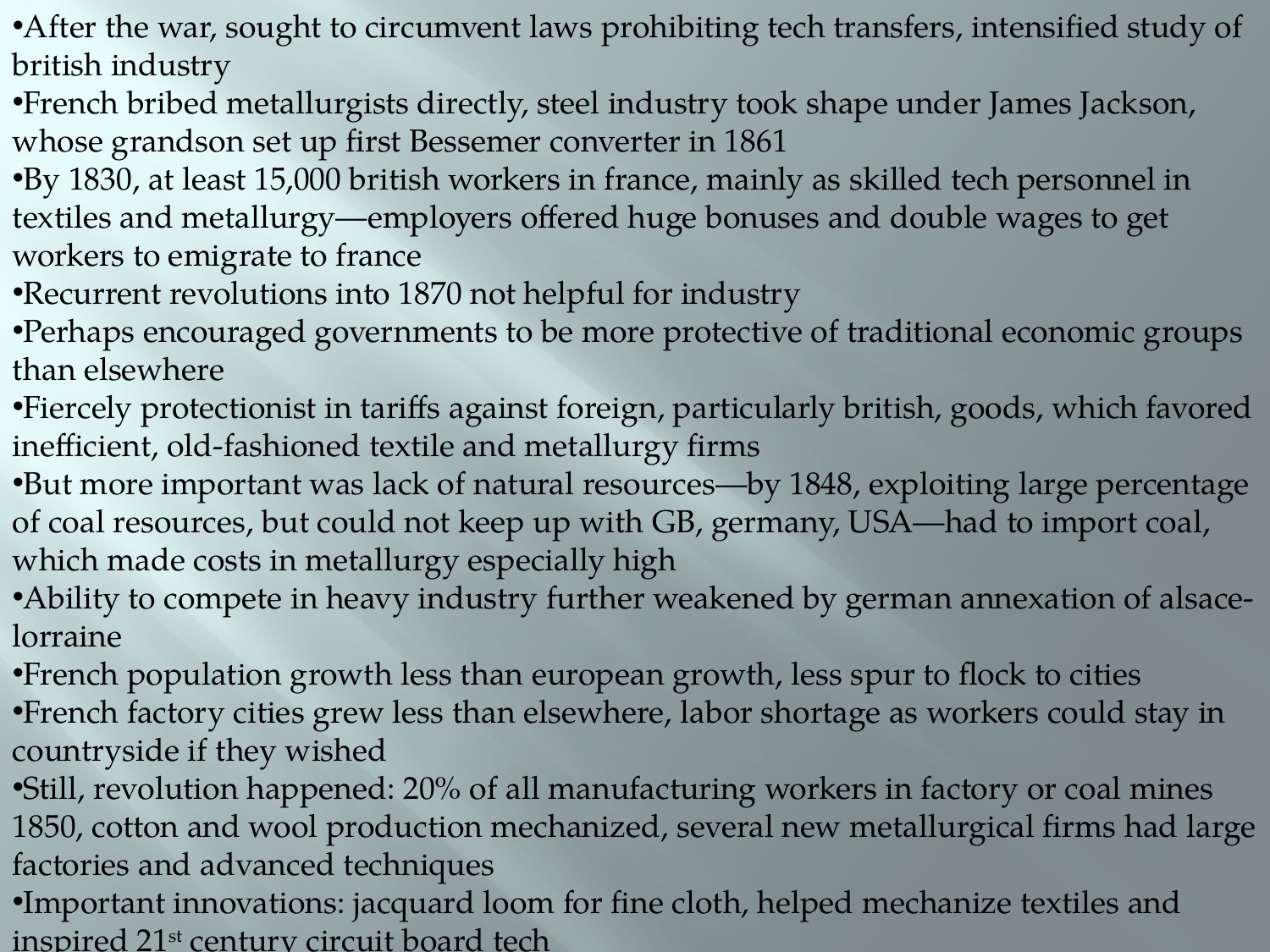

After the war, sought to circumvent laws prohibiting tech transfers, intensified study of british industry
French bribed metallurgists directly, steel industry took shape under James Jackson, whose grandson set up first Bessemer converter in 1861
By 1830, at least 15,000 british workers in france, mainly as skilled tech personnel in textiles and metallurgy—employers offered huge bonuses and double wages to get workers to emigrate to france
Recurrent revolutions into 1870 not helpful for industry
Perhaps encouraged governments to be more protective of traditional economic groups than elsewhere
Fiercely protectionist in tariffs against foreign, particularly british, goods, which favored inefficient, old-fashioned textile and metallurgy firms
But more important was lack of natural resources—by 1848, exploiting large percentage of coal resources, but could not keep up with GB, germany, USA—had to import coal, which made costs in metallurgy especially high
Ability to compete in heavy industry further weakened by german annexation of alsace-lorraine
French population growth less than european growth, less spur to flock to cities
French factory cities grew less than elsewhere, labor shortage as workers could stay in countryside if they wished
Still, revolution happened: 20% of all manufacturing workers in factory or coal mines 1850, cotton and wool production mechanized, several new metallurgical firms had large factories and advanced techniques
Important innovations: jacquard loom for fine cloth, helped mechanize textiles and inspired 21st century circuit board tech